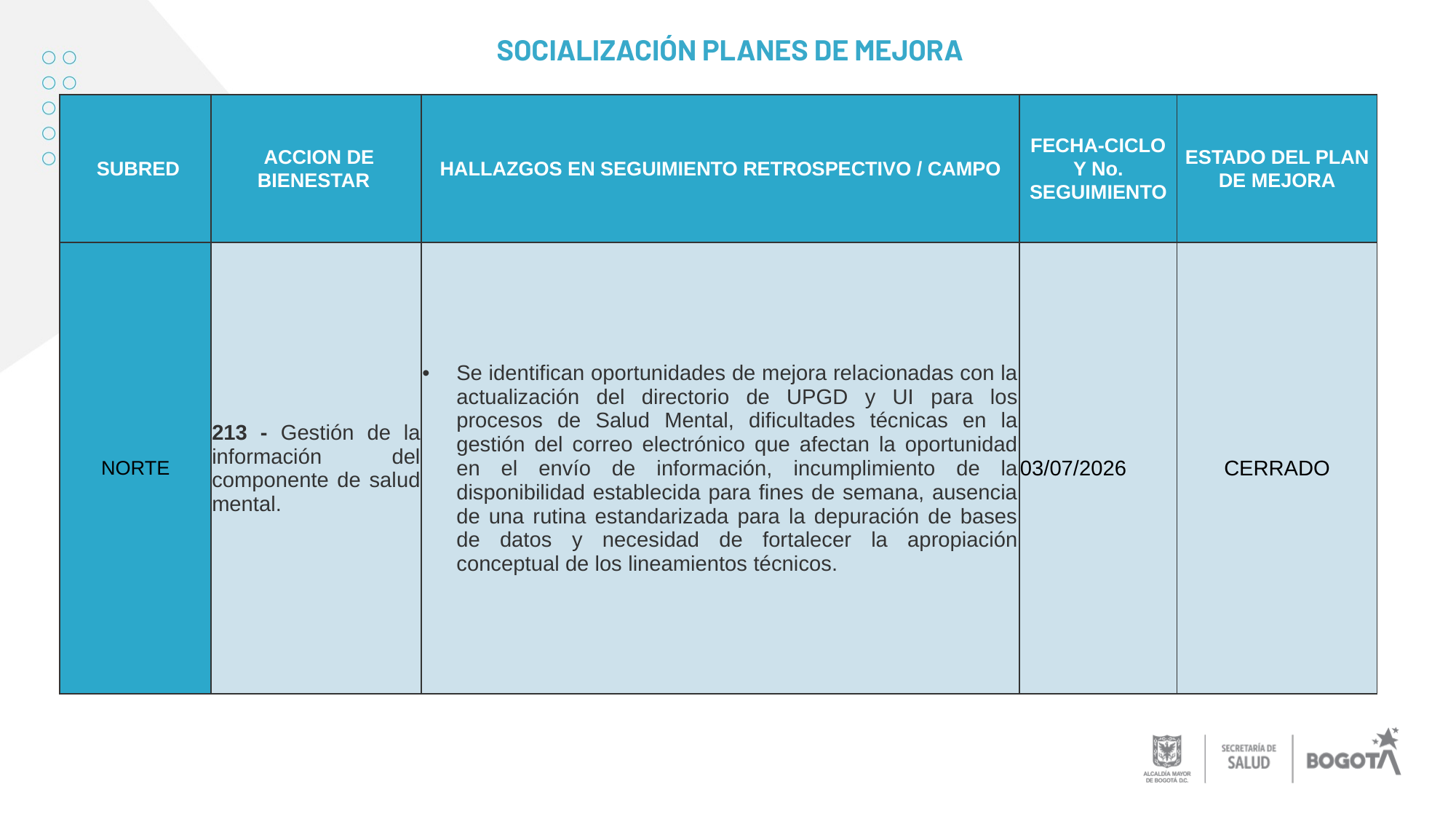

# SOCIALIZACIÓN PLANES DE MEJORA
| SUBRED | ACCION DE BIENESTAR | HALLAZGOS EN SEGUIMIENTO RETROSPECTIVO / CAMPO | FECHA-CICLO Y No. SEGUIMIENTO | ESTADO DEL PLAN DE MEJORA |
| --- | --- | --- | --- | --- |
| NORTE | 213 - Gestión de la información del componente de salud mental. | Se identifican oportunidades de mejora relacionadas con la actualización del directorio de UPGD y UI para los procesos de Salud Mental, dificultades técnicas en la gestión del correo electrónico que afectan la oportunidad en el envío de información, incumplimiento de la disponibilidad establecida para fines de semana, ausencia de una rutina estandarizada para la depuración de bases de datos y necesidad de fortalecer la apropiación conceptual de los lineamientos técnicos. | 03/07/2026 | CERRADO |